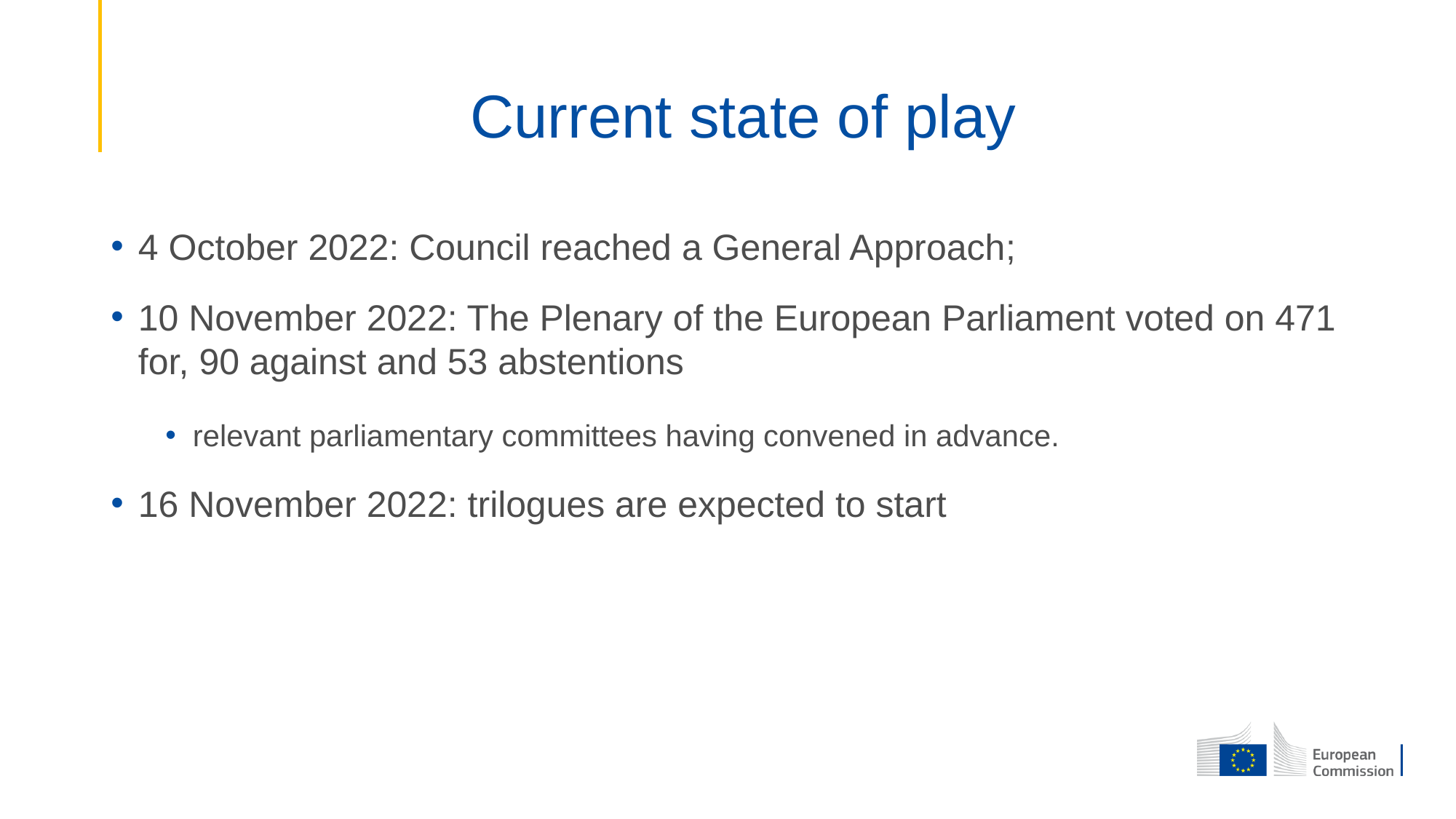

# Current state of play
4 October 2022: Council reached a General Approach;
10 November 2022: The Plenary of the European Parliament voted on 471 for, 90 against and 53 abstentions
relevant parliamentary committees having convened in advance.
16 November 2022: trilogues are expected to start